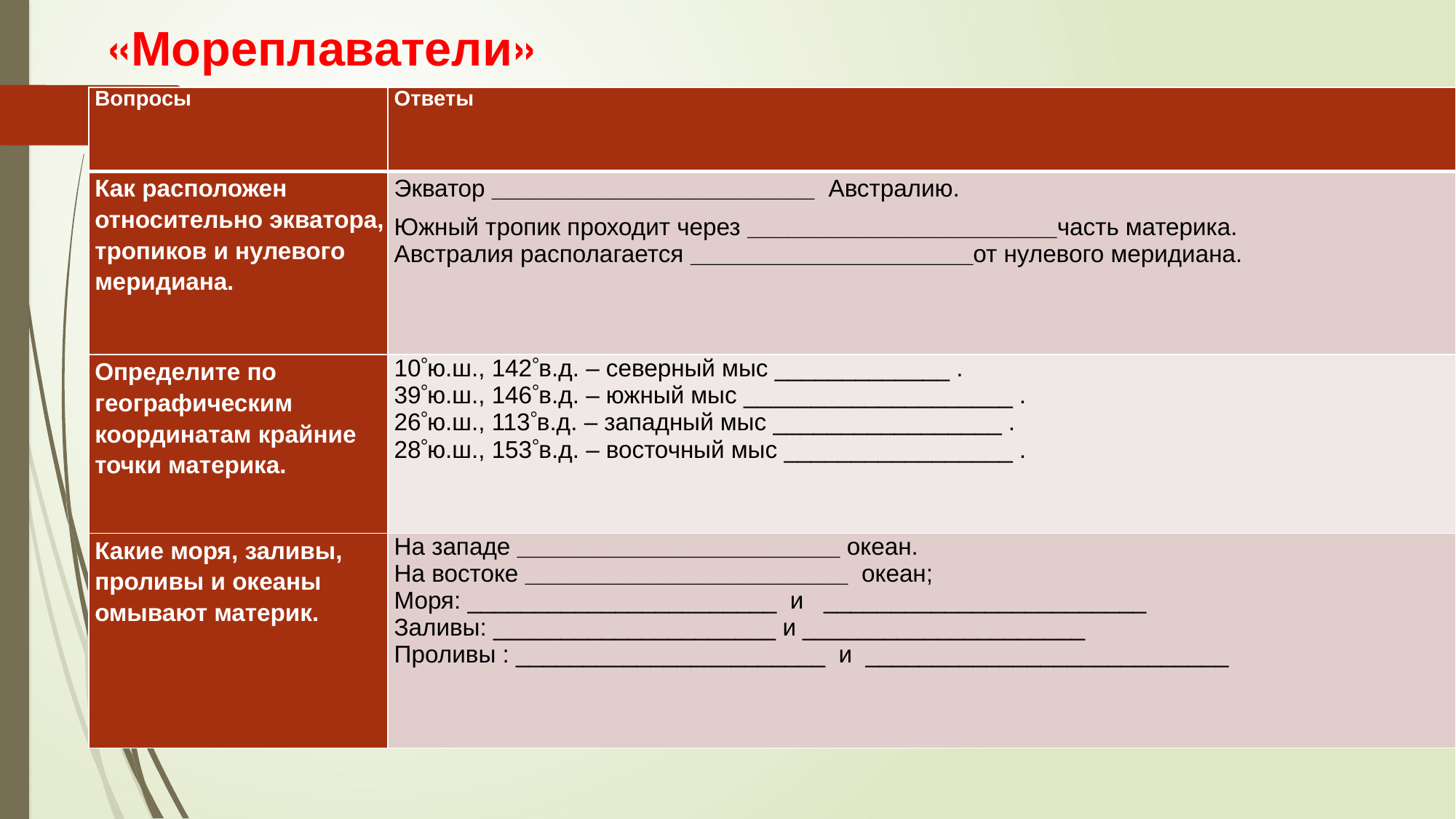

«Мореплаватели»
#
| Вопросы | Ответы |
| --- | --- |
| Как расположен относительно экватора, тропиков и нулевого меридиана. | Экватор \_\_\_\_\_\_\_\_\_\_\_\_\_\_\_\_\_\_\_\_\_\_\_\_ Австралию. Южный тропик проходит через \_\_\_\_\_\_\_\_\_\_\_\_\_\_\_\_\_\_\_\_\_\_\_часть материка. Австралия располагается \_\_\_\_\_\_\_\_\_\_\_\_\_\_\_\_\_\_\_\_\_от нулевого меридиана. |
| Определите по географическим координатам крайние точки материка. | 10°ю.ш., 142°в.д. – северный мыс \_\_\_\_\_\_\_\_\_\_\_\_\_ . 39°ю.ш., 146°в.д. – южный мыс \_\_\_\_\_\_\_\_\_\_\_\_\_\_\_\_\_\_\_\_ . 26°ю.ш., 113°в.д. – западный мыс \_\_\_\_\_\_\_\_\_\_\_\_\_\_\_\_\_ . 28°ю.ш., 153°в.д. – восточный мыс \_\_\_\_\_\_\_\_\_\_\_\_\_\_\_\_\_ . |
| Какие моря, заливы, проливы и океаны омывают материк. | На западе \_\_\_\_\_\_\_\_\_\_\_\_\_\_\_\_\_\_\_\_\_\_\_\_ океан. На востоке \_\_\_\_\_\_\_\_\_\_\_\_\_\_\_\_\_\_\_\_\_\_\_\_ океан; Моря: \_\_\_\_\_\_\_\_\_\_\_\_\_\_\_\_\_\_\_\_\_\_\_ и \_\_\_\_\_\_\_\_\_\_\_\_\_\_\_\_\_\_\_\_\_\_\_\_ Заливы: \_\_\_\_\_\_\_\_\_\_\_\_\_\_\_\_\_\_\_\_\_ и \_\_\_\_\_\_\_\_\_\_\_\_\_\_\_\_\_\_\_\_\_ Проливы : \_\_\_\_\_\_\_\_\_\_\_\_\_\_\_\_\_\_\_\_\_\_\_ и \_\_\_\_\_\_\_\_\_\_\_\_\_\_\_\_\_\_\_\_\_\_\_\_\_\_\_ |